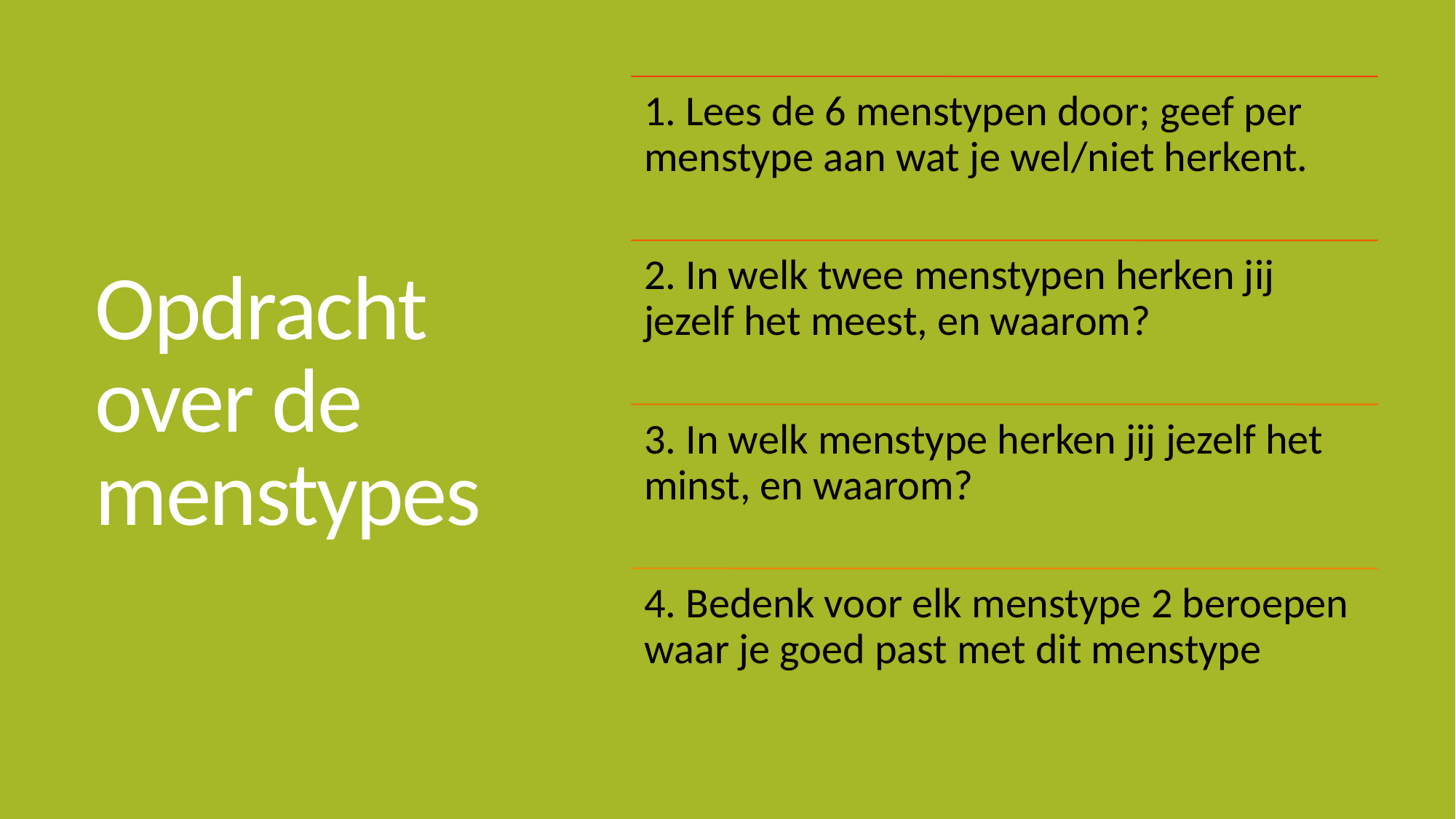

# Opdracht over de menstypes
1. Lees de 6 menstypen door; geef per menstype aan wat je wel/niet herkent.
2. In welk twee menstypen herken jij jezelf het meest, en waarom?
3. In welk menstype herken jij jezelf het minst, en waarom?
4. Bedenk voor elk menstype 2 beroepen waar je goed past met dit menstype